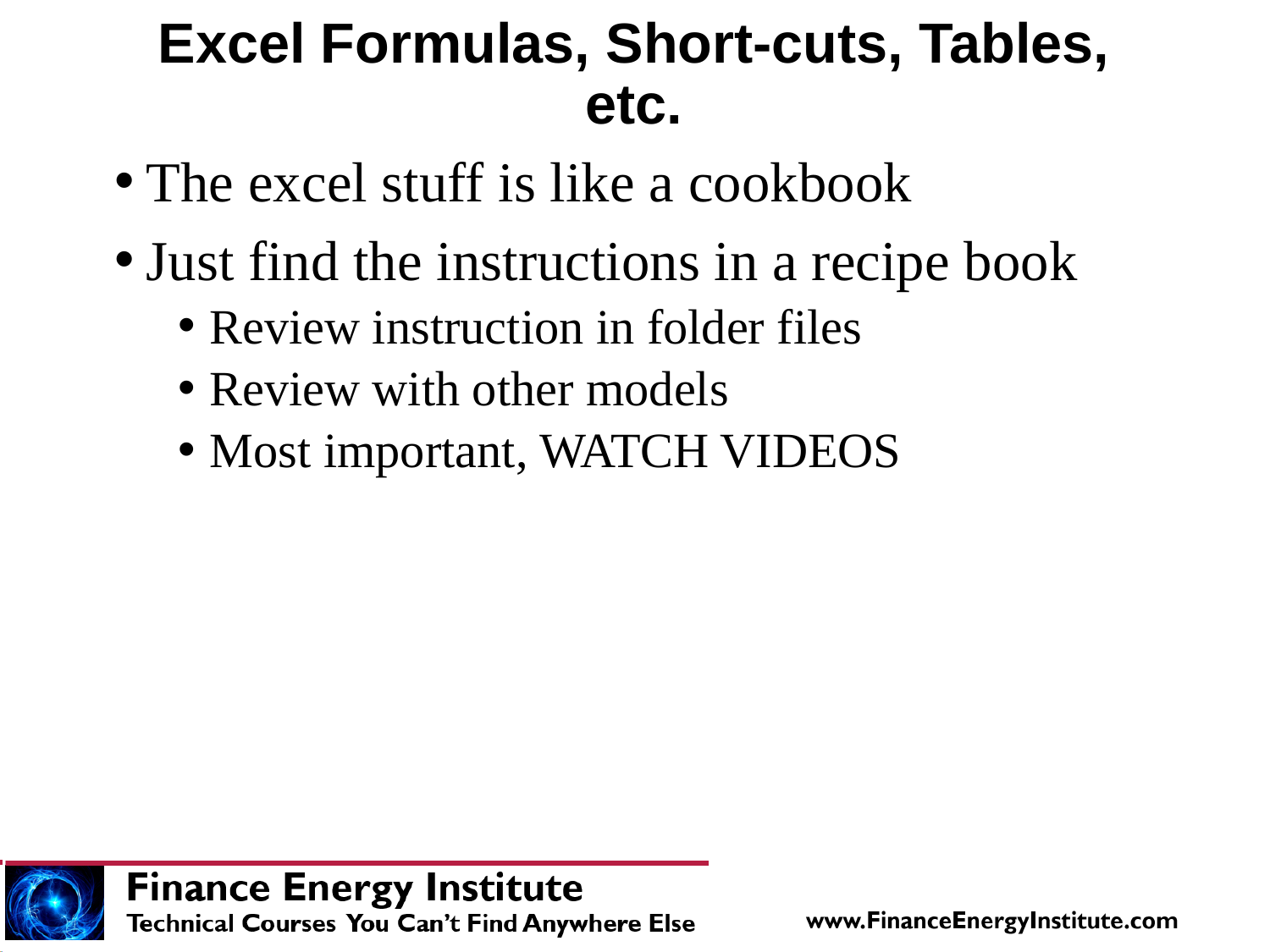

# Excel Formulas, Short-cuts, Tables, etc.
The excel stuff is like a cookbook
Just find the instructions in a recipe book
Review instruction in folder files
Review with other models
Most important, WATCH VIDEOS